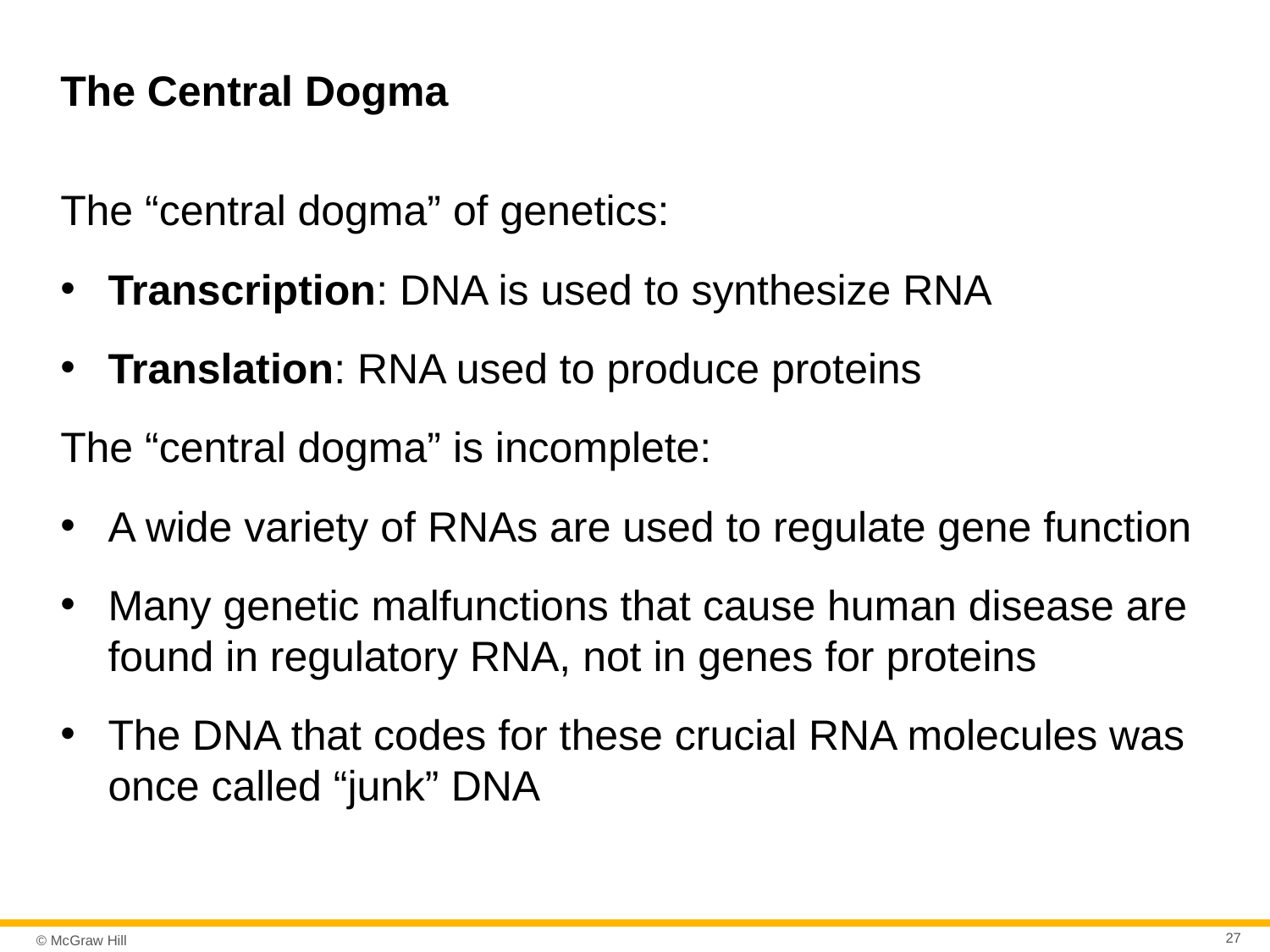

# The Central Dogma
The “central dogma” of genetics:
Transcription: DNA is used to synthesize RNA
Translation: RNA used to produce proteins
The “central dogma” is incomplete:
A wide variety of RNAs are used to regulate gene function
Many genetic malfunctions that cause human disease are found in regulatory RNA, not in genes for proteins
The DNA that codes for these crucial RNA molecules was once called “junk” DNA